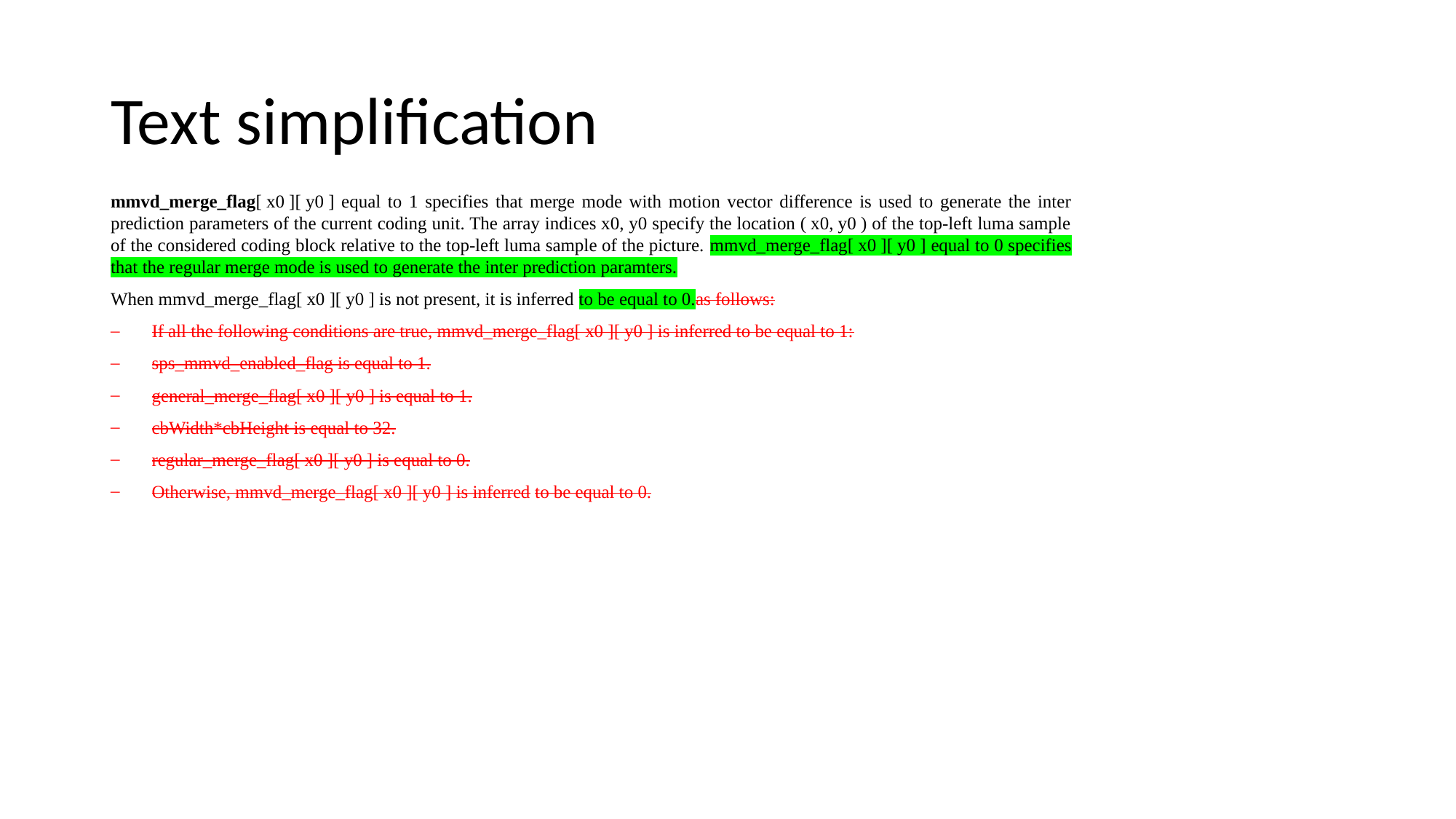

# Text simplification
mmvd_merge_flag[ x0 ][ y0 ] equal to 1 specifies that merge mode with motion vector difference is used to generate the inter prediction parameters of the current coding unit. The array indices x0, y0 specify the location ( x0, y0 ) of the top-left luma sample of the considered coding block relative to the top-left luma sample of the picture. mmvd_merge_flag[ x0 ][ y0 ] equal to 0 specifies that the regular merge mode is used to generate the inter prediction paramters.
When mmvd_merge_flag[ x0 ][ y0 ] is not present, it is inferred to be equal to 0.as follows:
If all the following conditions are true, mmvd_merge_flag[ x0 ][ y0 ] is inferred to be equal to 1:
sps_mmvd_enabled_flag is equal to 1.
general_merge_flag[ x0 ][ y0 ] is equal to 1.
cbWidth*cbHeight is equal to 32.
regular_merge_flag[ x0 ][ y0 ] is equal to 0.
Otherwise, mmvd_merge_flag[ x0 ][ y0 ] is inferred to be equal to 0.